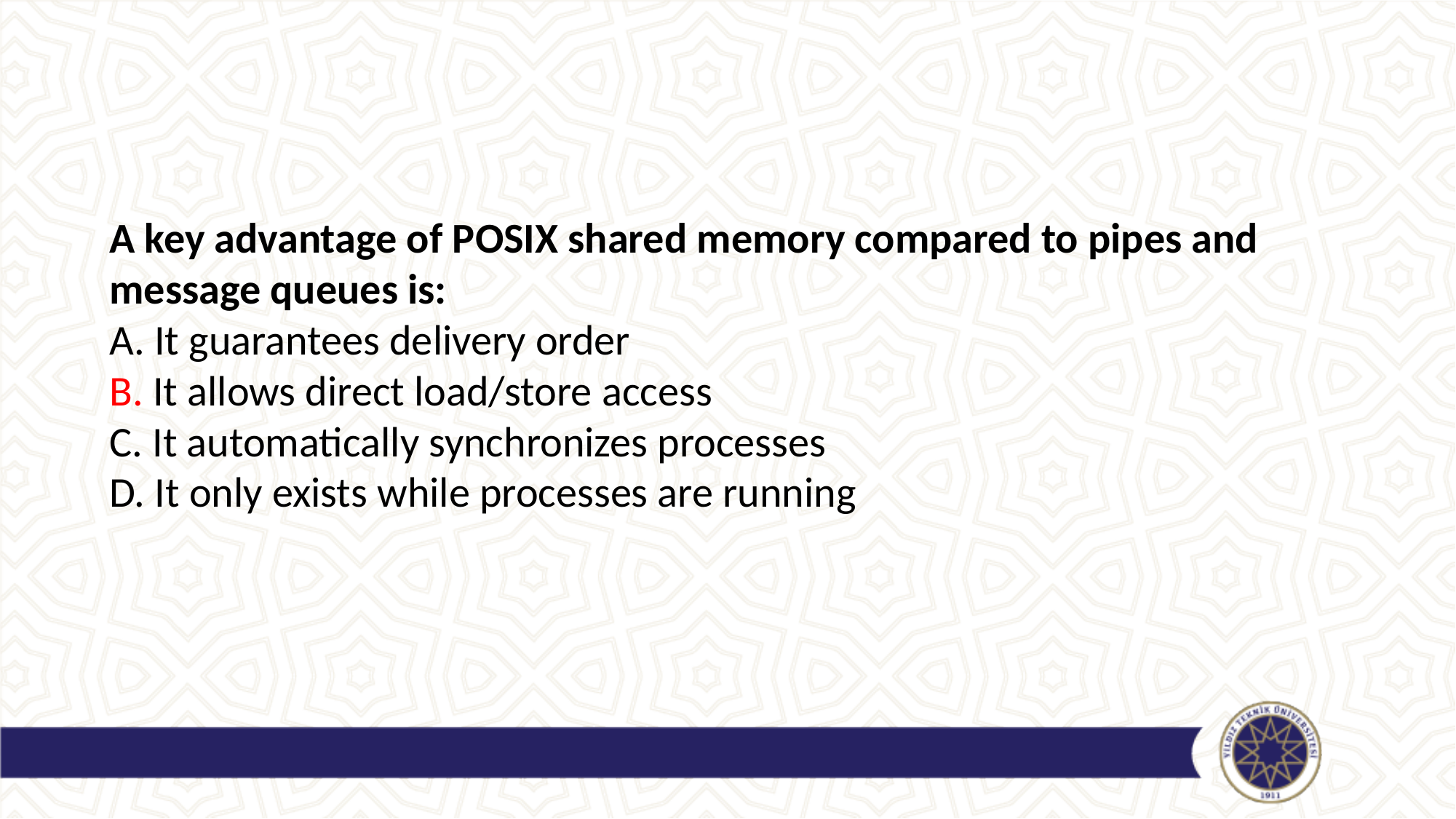

#
A key advantage of POSIX shared memory compared to pipes and message queues is:
A. It guarantees delivery order
B. It allows direct load/store access
C. It automatically synchronizes processes
D. It only exists while processes are running